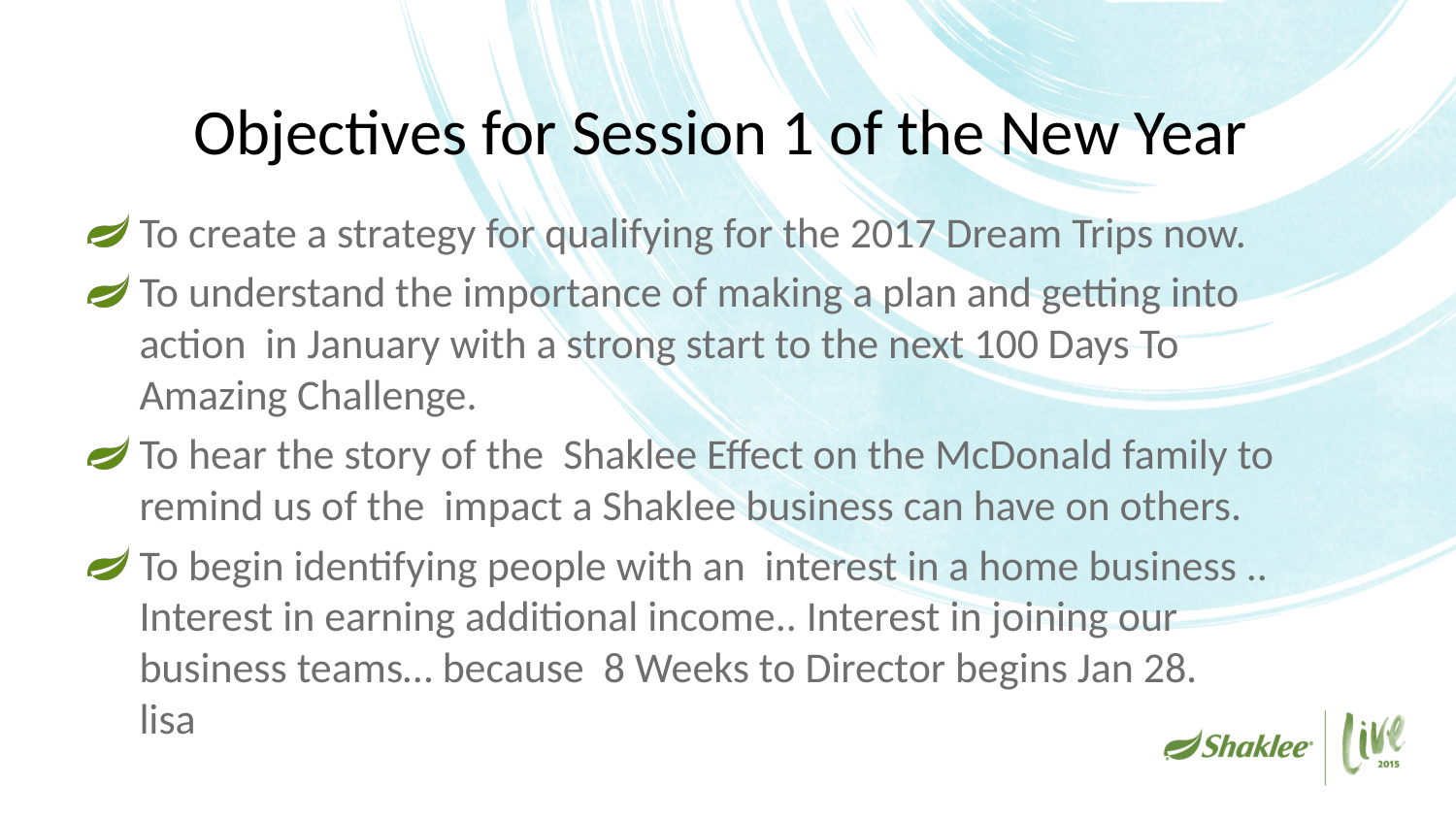

# Objectives for Session 1 of the New Year
To create a strategy for qualifying for the 2017 Dream Trips now.
To understand the importance of making a plan and getting into action  in January with a strong start to the next 100 Days To Amazing Challenge.
To hear the story of the  Shaklee Effect on the McDonald family to remind us of the  impact a Shaklee business can have on others.
To begin identifying people with an  interest in a home business .. Interest in earning additional income.. Interest in joining our business teams… because  8 Weeks to Director begins Jan 28.				lisa